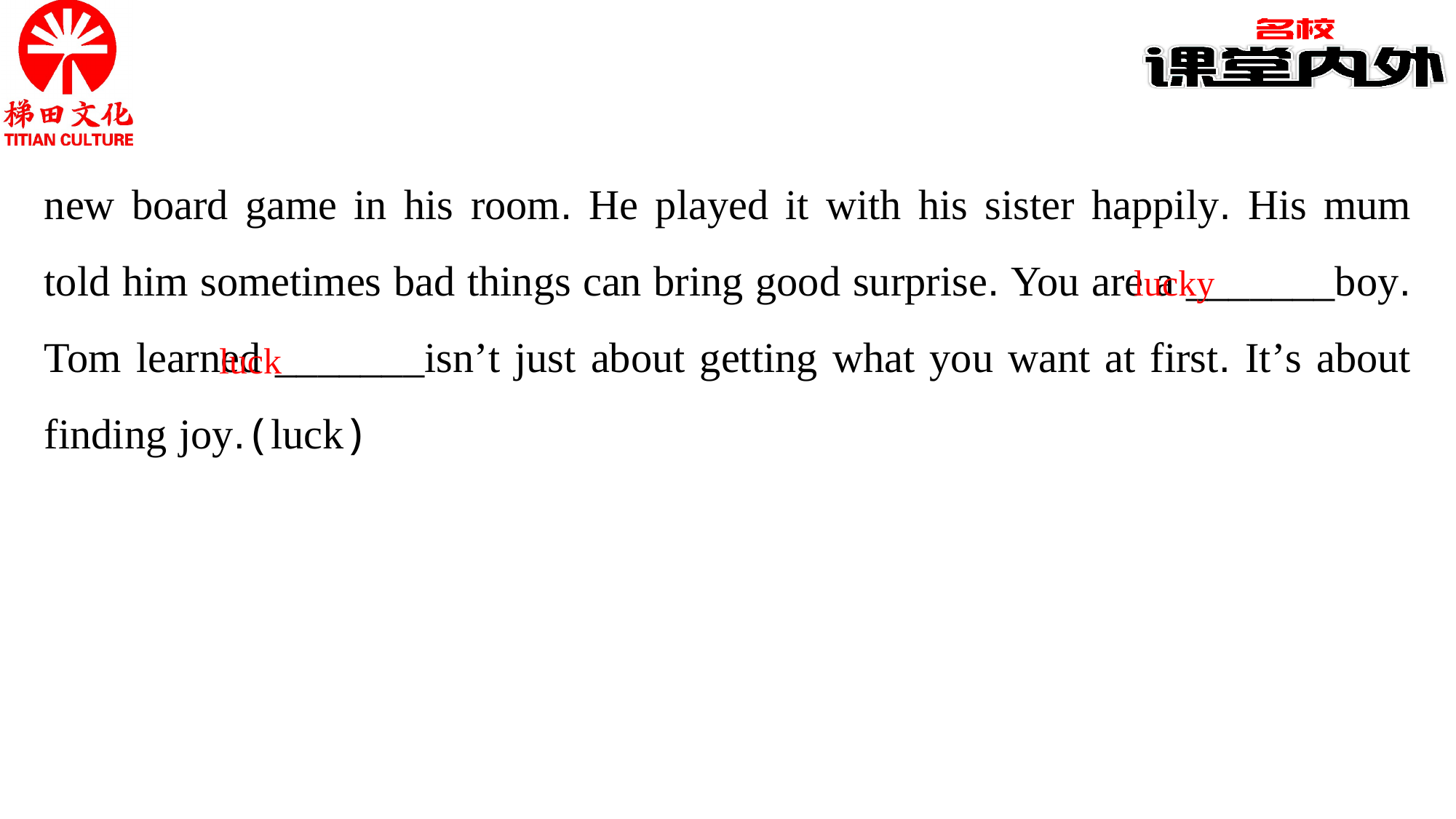

new board game in his room. He played it with his sister happily. His mum told him sometimes bad things can bring good surprise. You are a _______boy. Tom learned _______isn’t just about getting what you want at first. It’s about finding joy.(luck)
lucky
luck